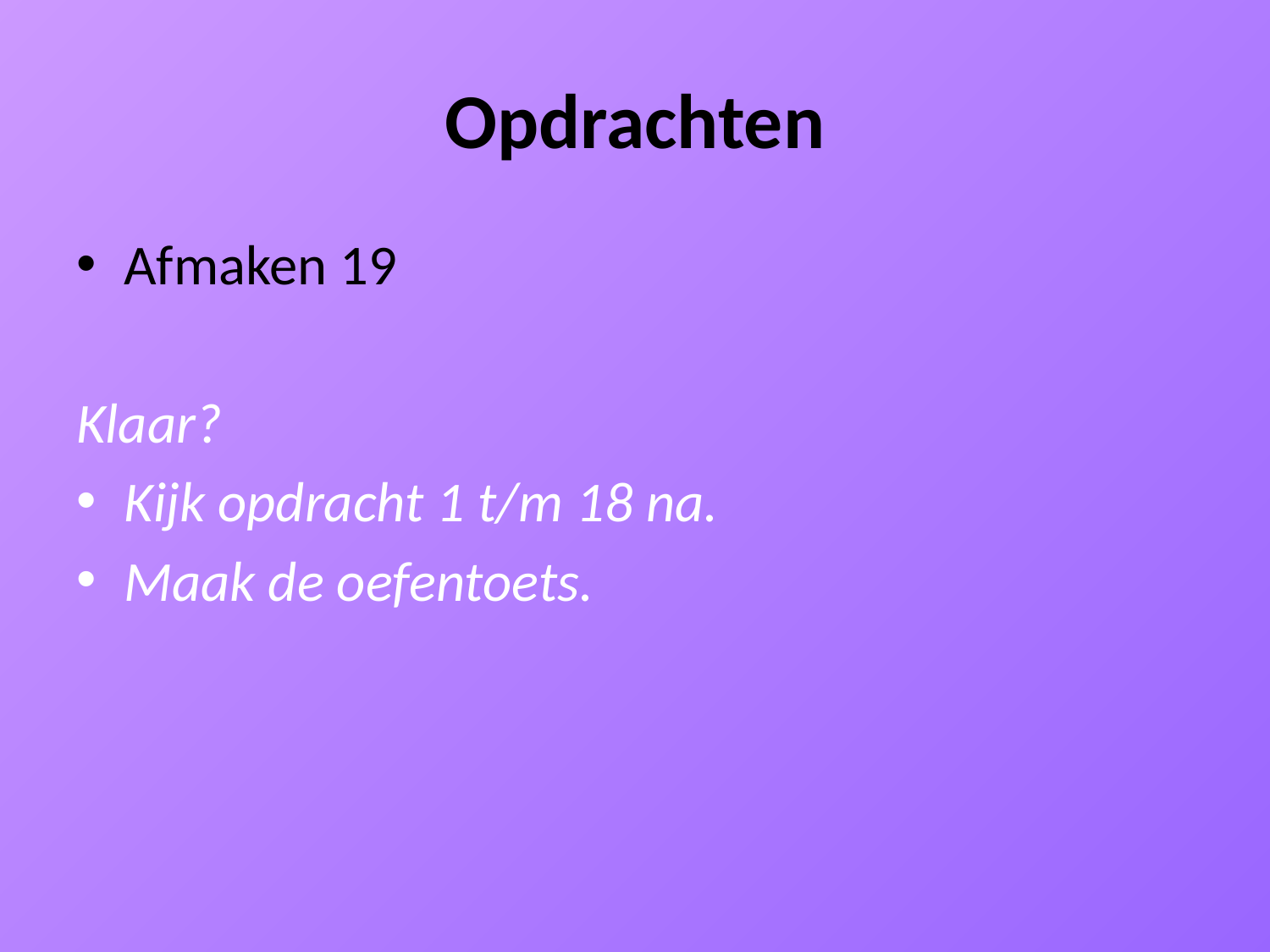

# Opdrachten
Afmaken 19

Klaar?
Kijk opdracht 1 t/m 18 na.
Maak de oefentoets.